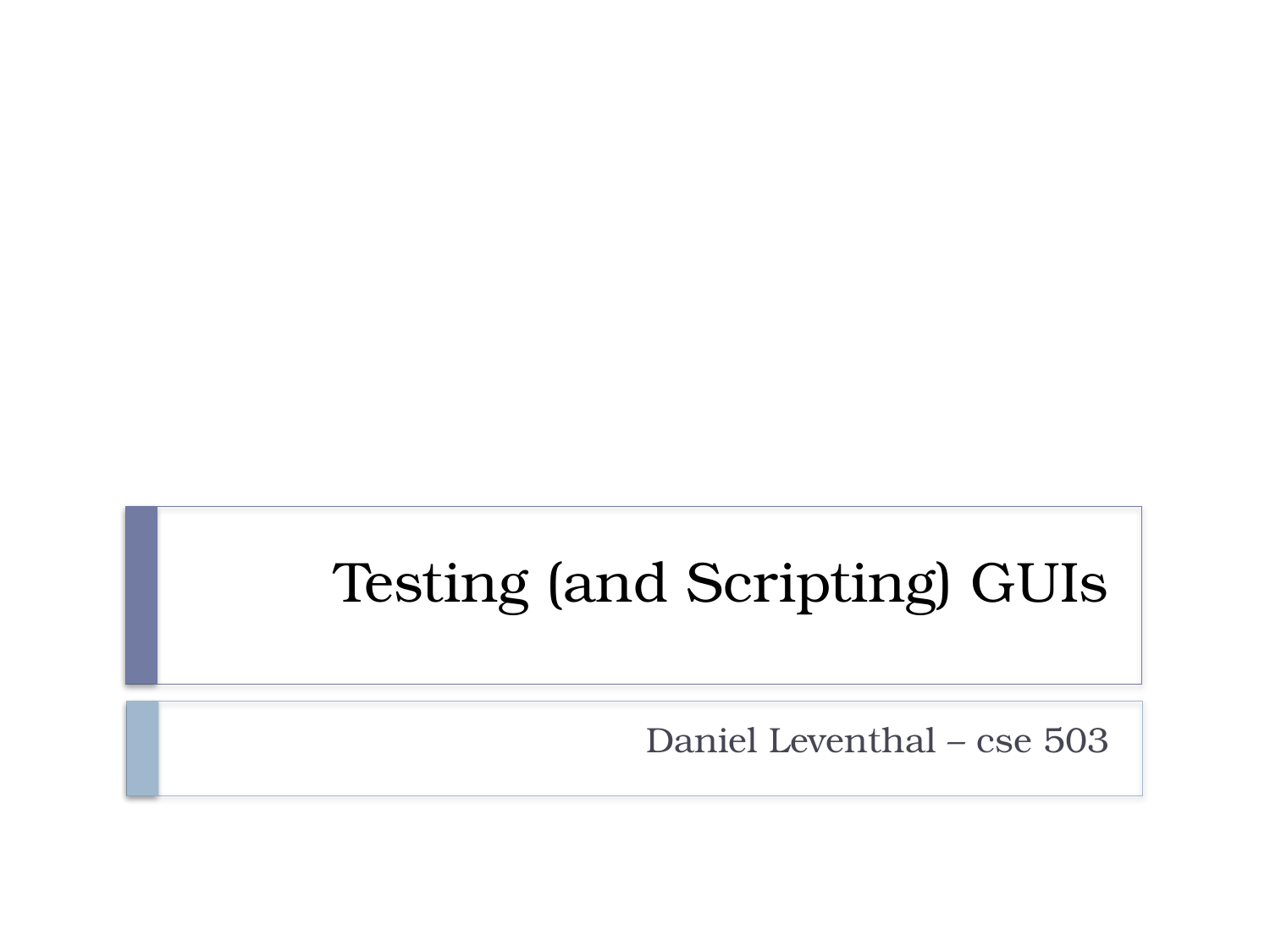

# Testing (and Scripting) GUIs
Daniel Leventhal – cse 503